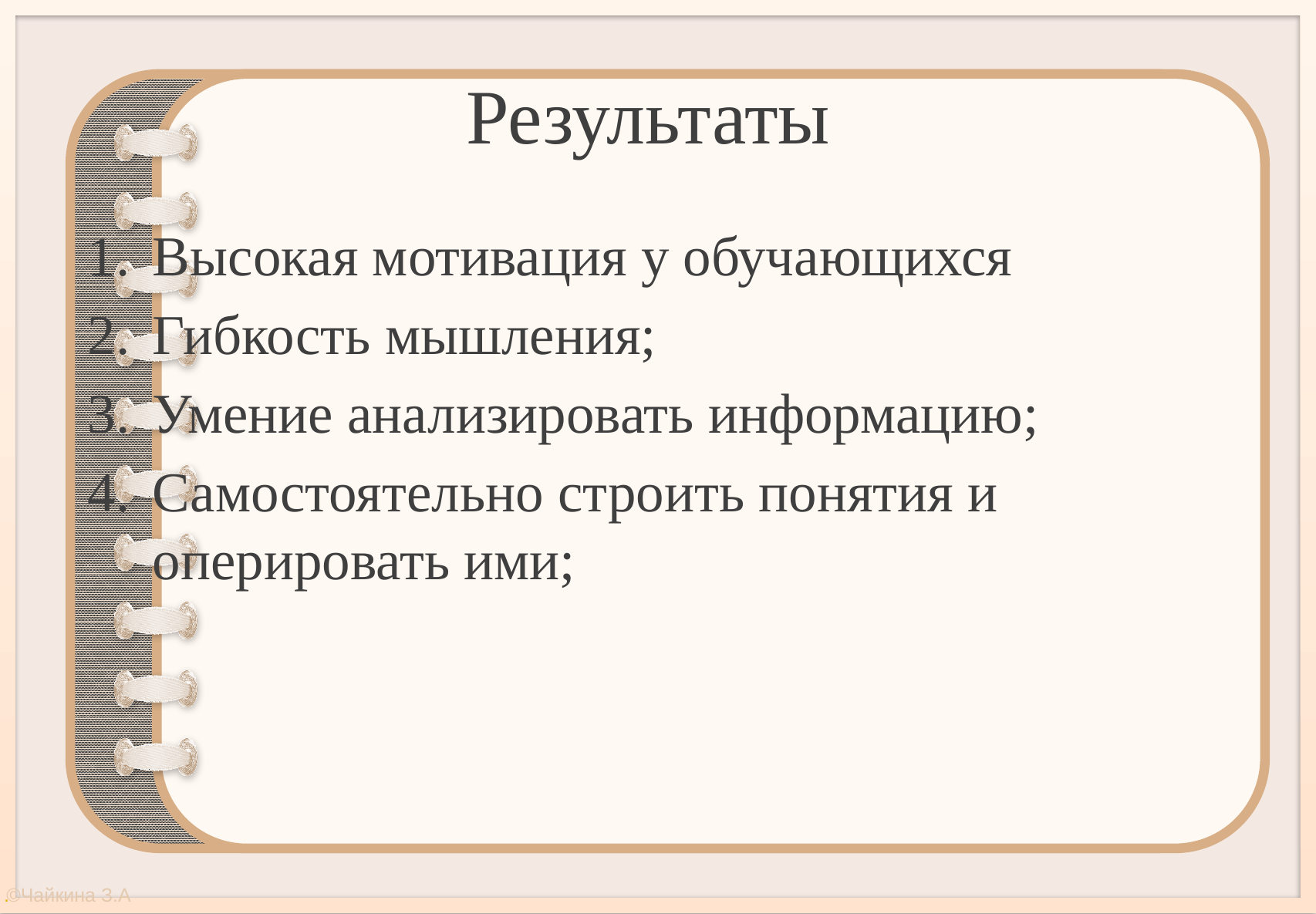

# Результаты
Высокая мотивация у обучающихся
Гибкость мышления;
Умение анализировать информацию;
Самостоятельно строить понятия и оперировать ими;